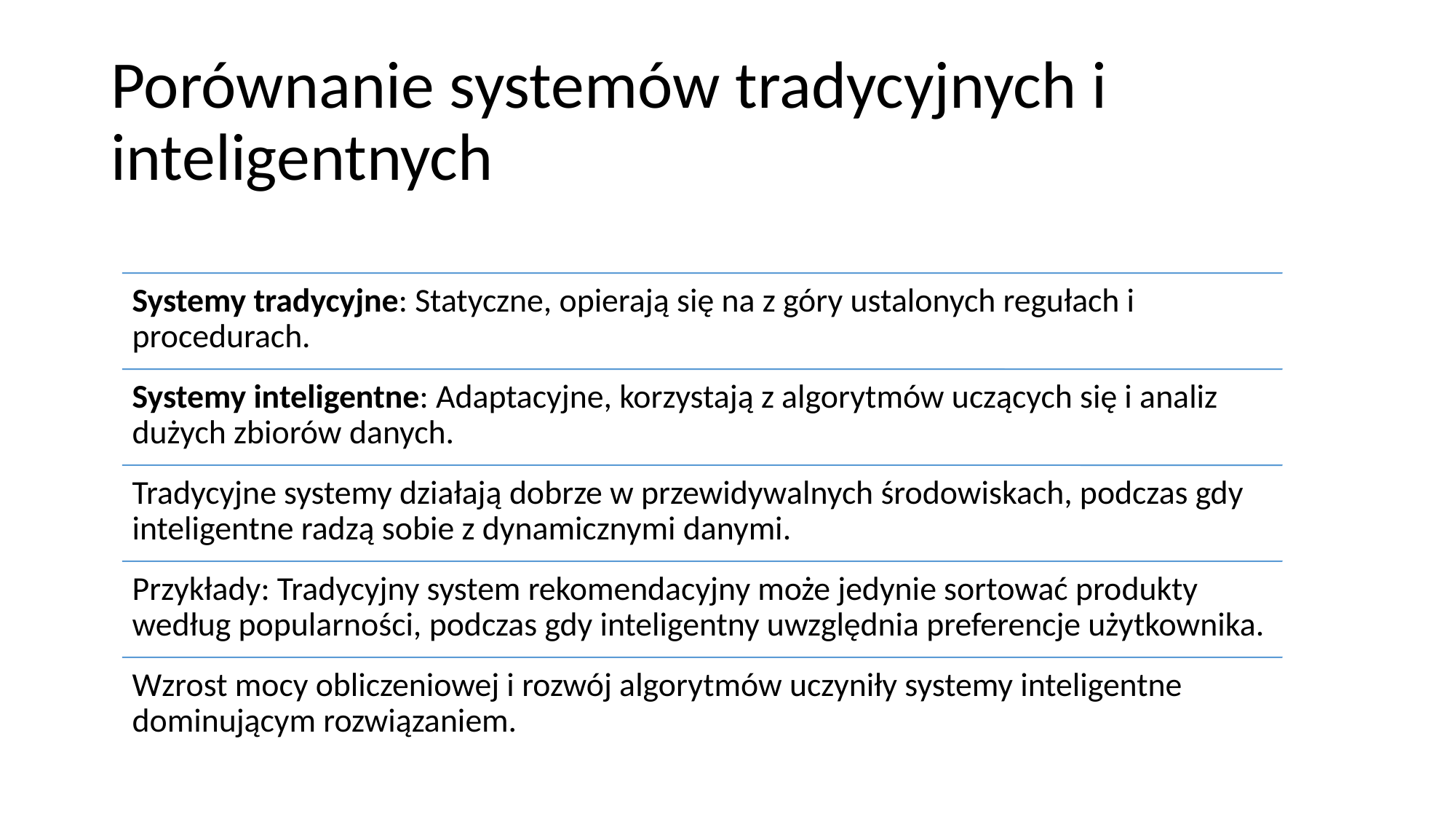

# Porównanie systemów tradycyjnych i inteligentnych
Systemy tradycyjne: Statyczne, opierają się na z góry ustalonych regułach i procedurach.
Systemy inteligentne: Adaptacyjne, korzystają z algorytmów uczących się i analiz dużych zbiorów danych.
Tradycyjne systemy działają dobrze w przewidywalnych środowiskach, podczas gdy inteligentne radzą sobie z dynamicznymi danymi.
Przykłady: Tradycyjny system rekomendacyjny może jedynie sortować produkty według popularności, podczas gdy inteligentny uwzględnia preferencje użytkownika.
Wzrost mocy obliczeniowej i rozwój algorytmów uczyniły systemy inteligentne dominującym rozwiązaniem.